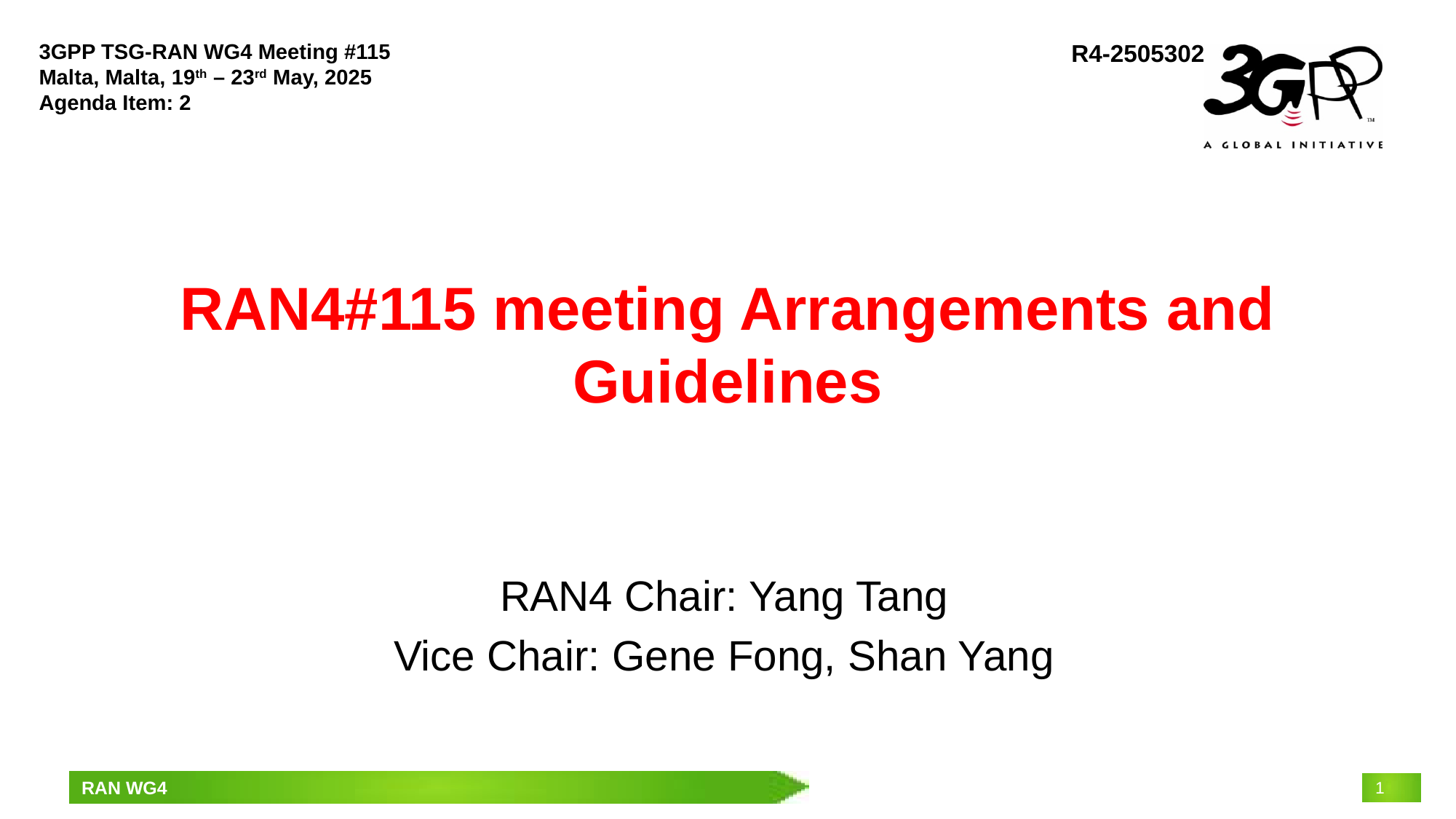

3GPP TSG-RAN WG4 Meeting #115
Malta, Malta, 19th – 23rd May, 2025
Agenda Item: 2
R4-2505302
# RAN4#115 meeting Arrangements and Guidelines
RAN4 Chair: Yang Tang
Vice Chair: Gene Fong, Shan Yang